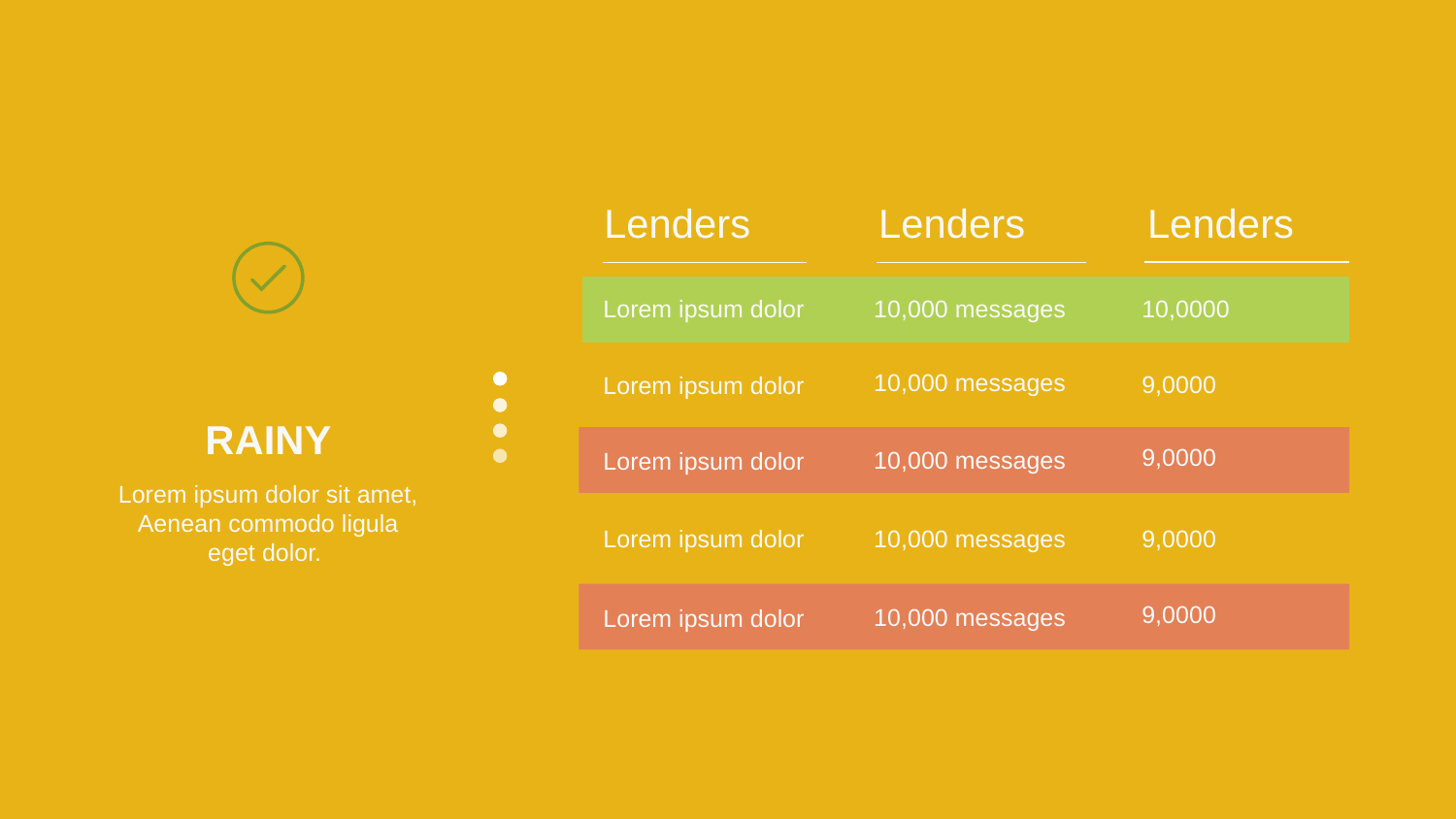

Lenders
Lenders
Lenders

Lorem ipsum dolor
10,000 messages
10,0000
10,000 messages
9,0000
Lorem ipsum dolor
RAINY
Lorem ipsum dolor sit amet, Aenean commodo ligula eget dolor.

9,0000
10,000 messages
Lorem ipsum dolor
Lorem ipsum dolor
10,000 messages
9,0000

9,0000
10,000 messages
Lorem ipsum dolor